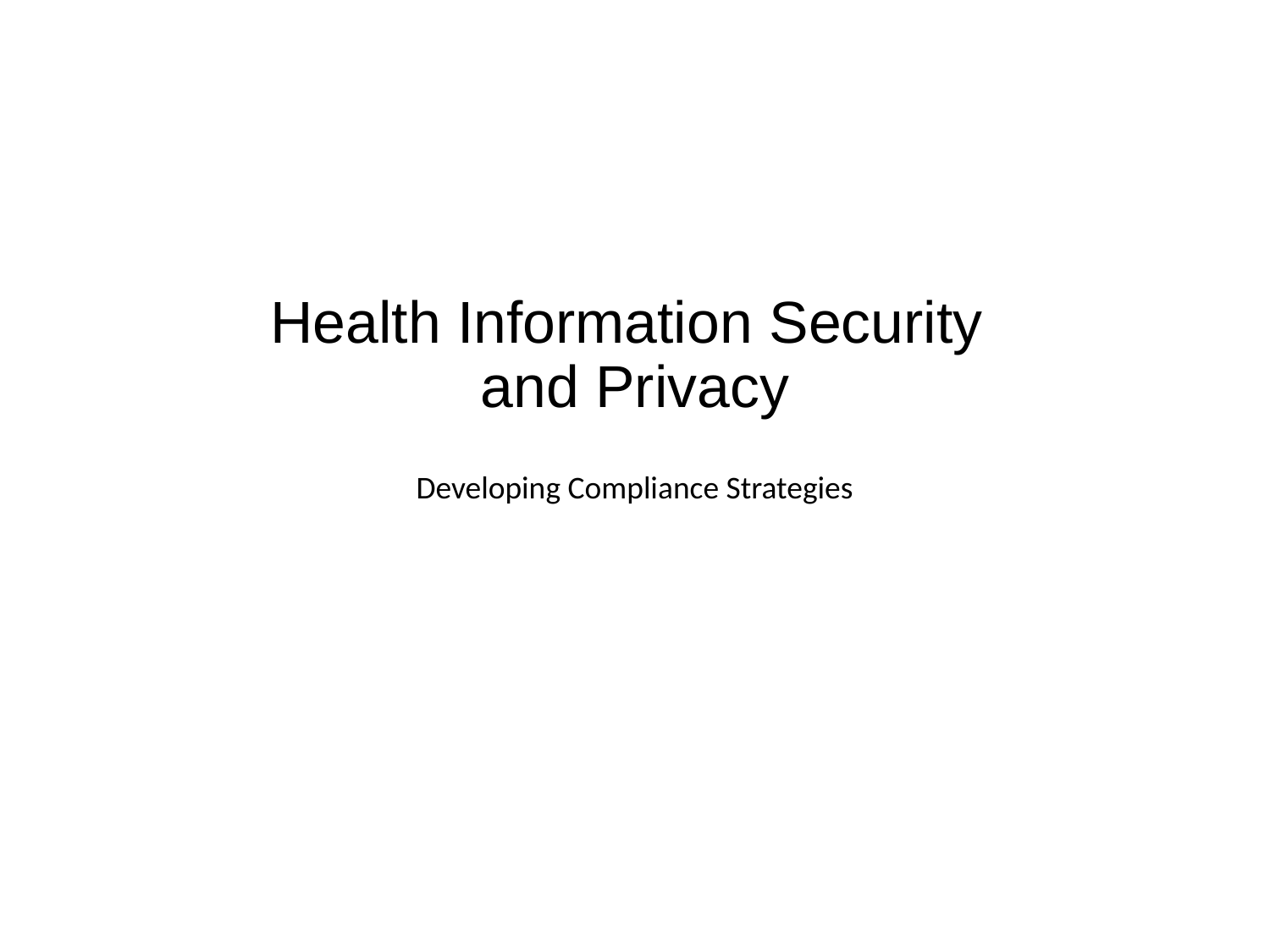

# Health Information Security and Privacy
Developing Compliance Strategies